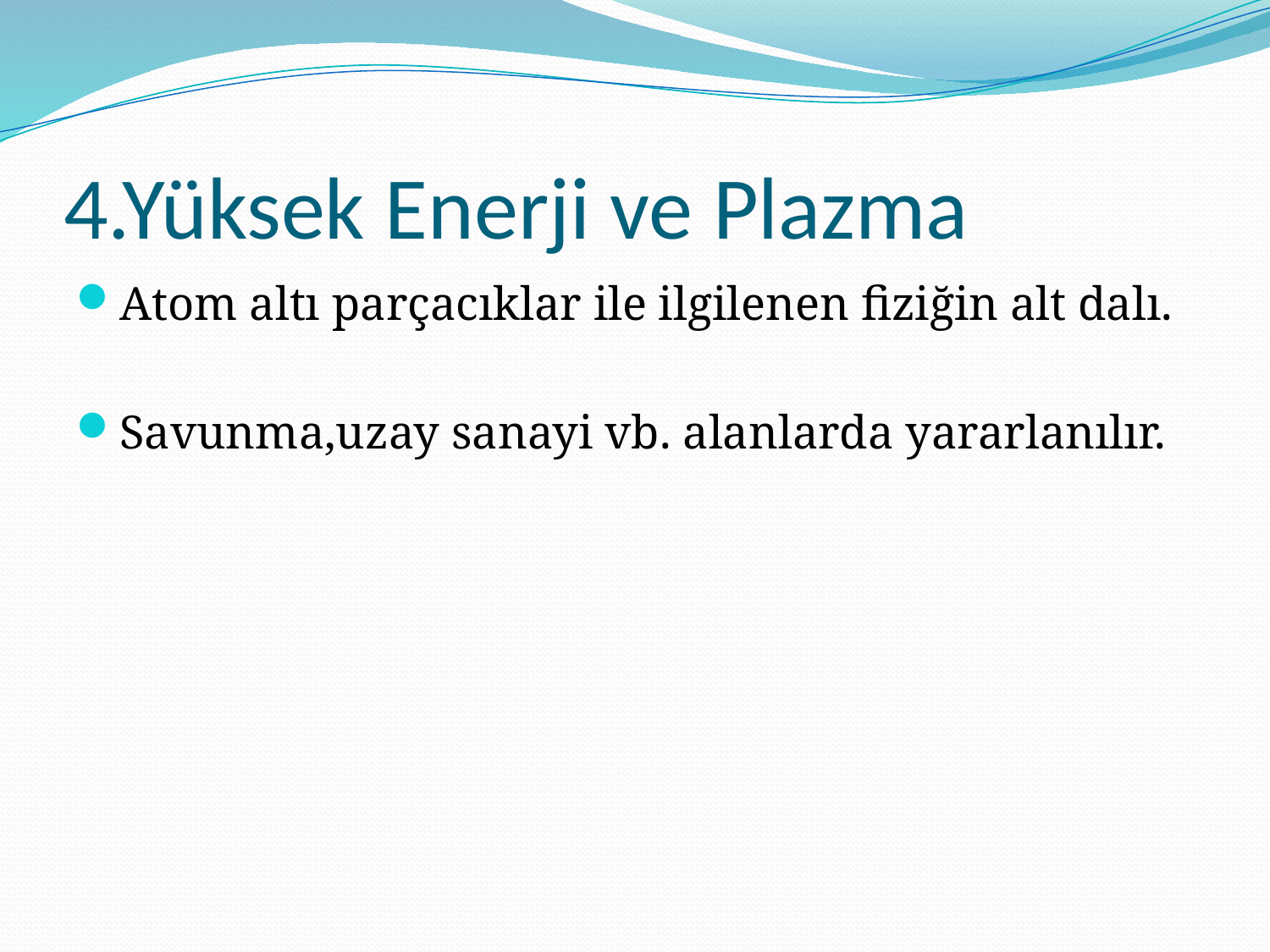

# 4.Yüksek Enerji ve Plazma
Atom altı parçacıklar ile ilgilenen fiziğin alt dalı.

Savunma,uzay sanayi vb. alanlarda yararlanılır.